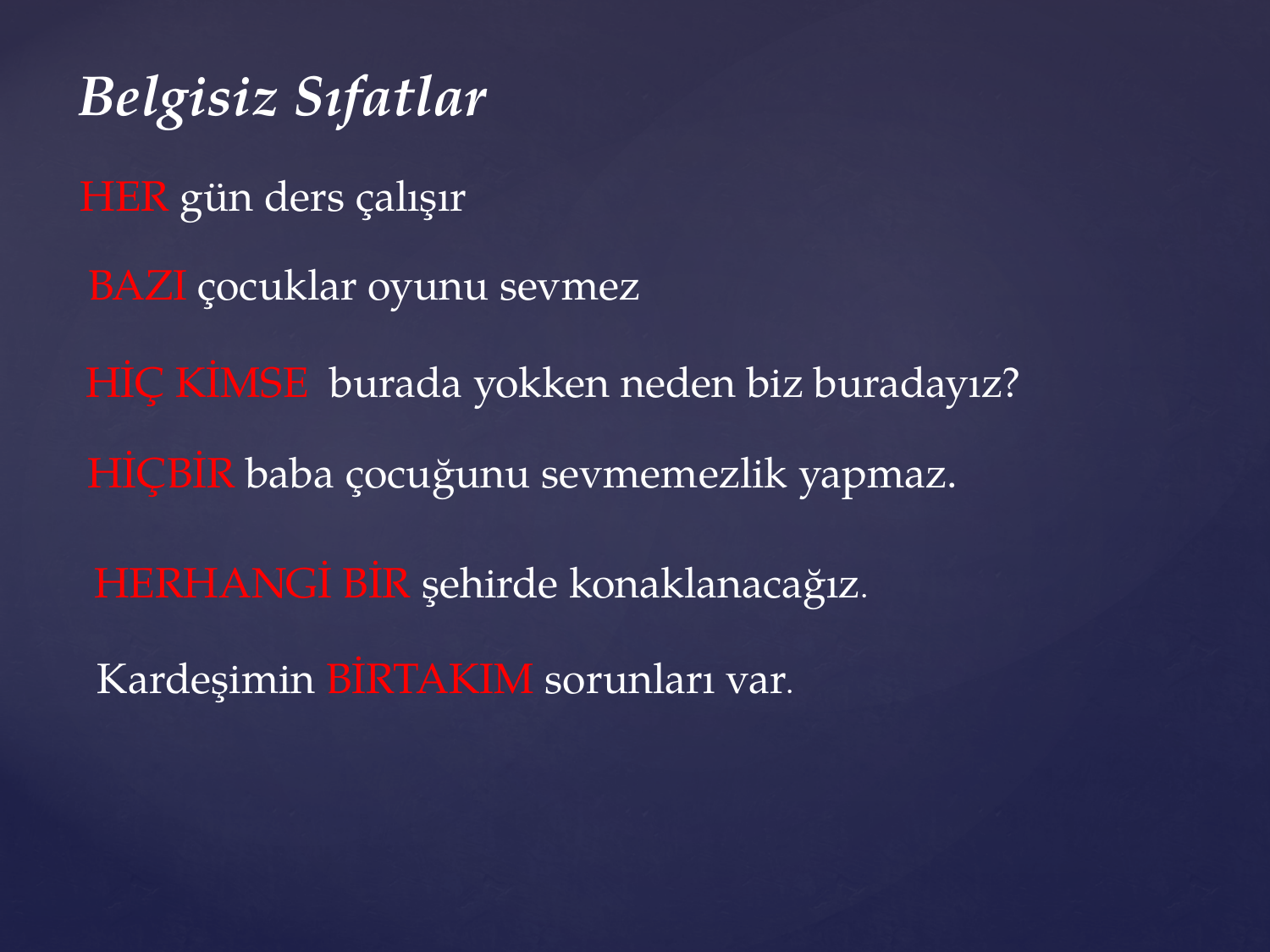

Belgisiz Sıfatlar
HER gün ders çalışır
BAZI çocuklar oyunu sevmez
HİÇ KİMSE  burada yokken neden biz buradayız?
HİÇBİR baba çocuğunu sevmemezlik yapmaz.
HERHANGİ BİR şehirde konaklanacağız.
Kardeşimin BİRTAKIM sorunları var.